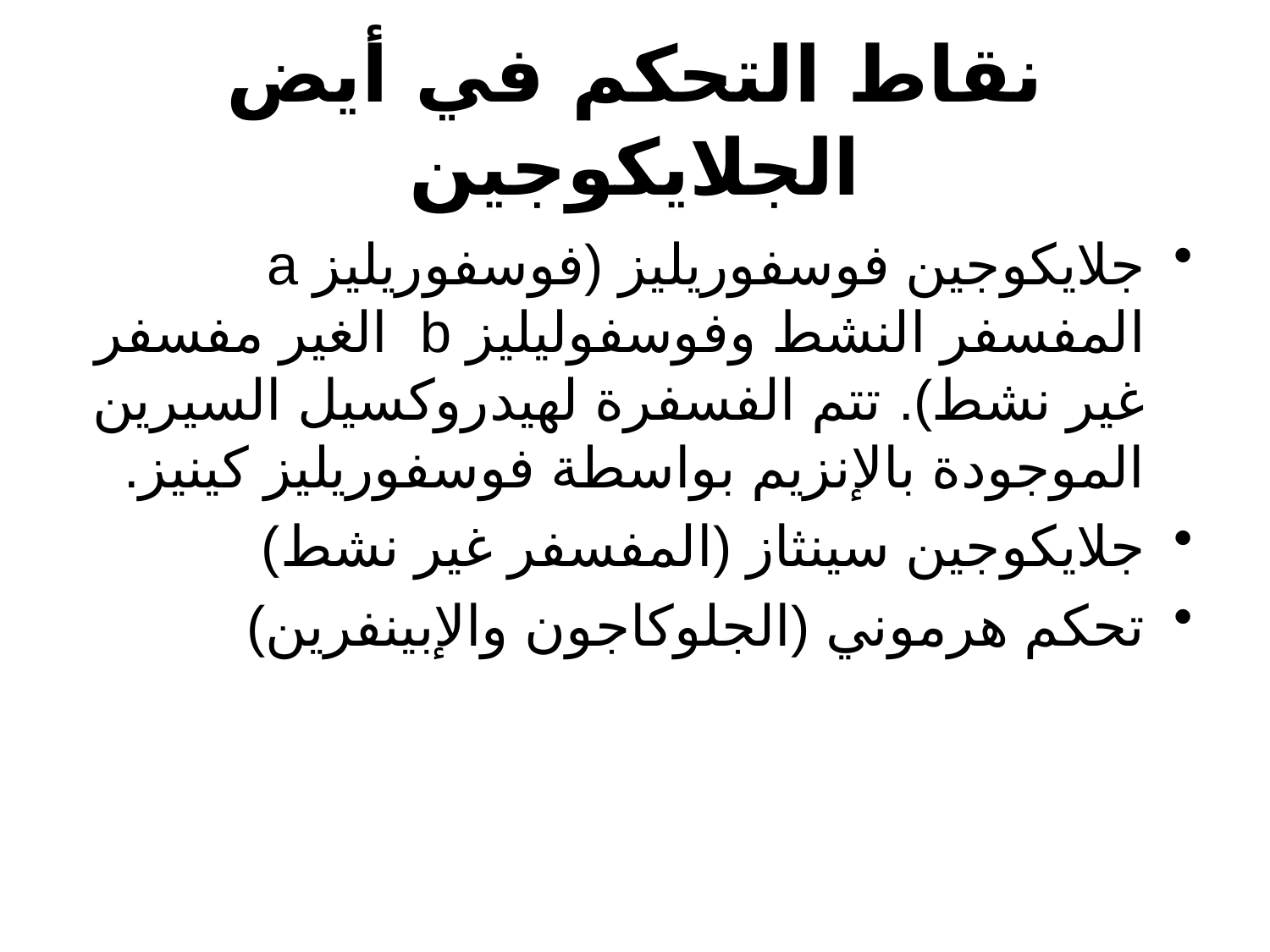

# نقاط التحكم في أيض الجلايكوجين
جلايكوجين فوسفوريليز (فوسفوريليز a  المفسفر النشط وفوسفوليليز b  الغير مفسفر غير نشط). تتم الفسفرة لهيدروكسيل السيرين الموجودة بالإنزيم بواسطة فوسفوريليز كينيز.
جلايكوجين سينثاز (المفسفر غير نشط)
تحكم هرموني (الجلوكاجون والإبينفرين)